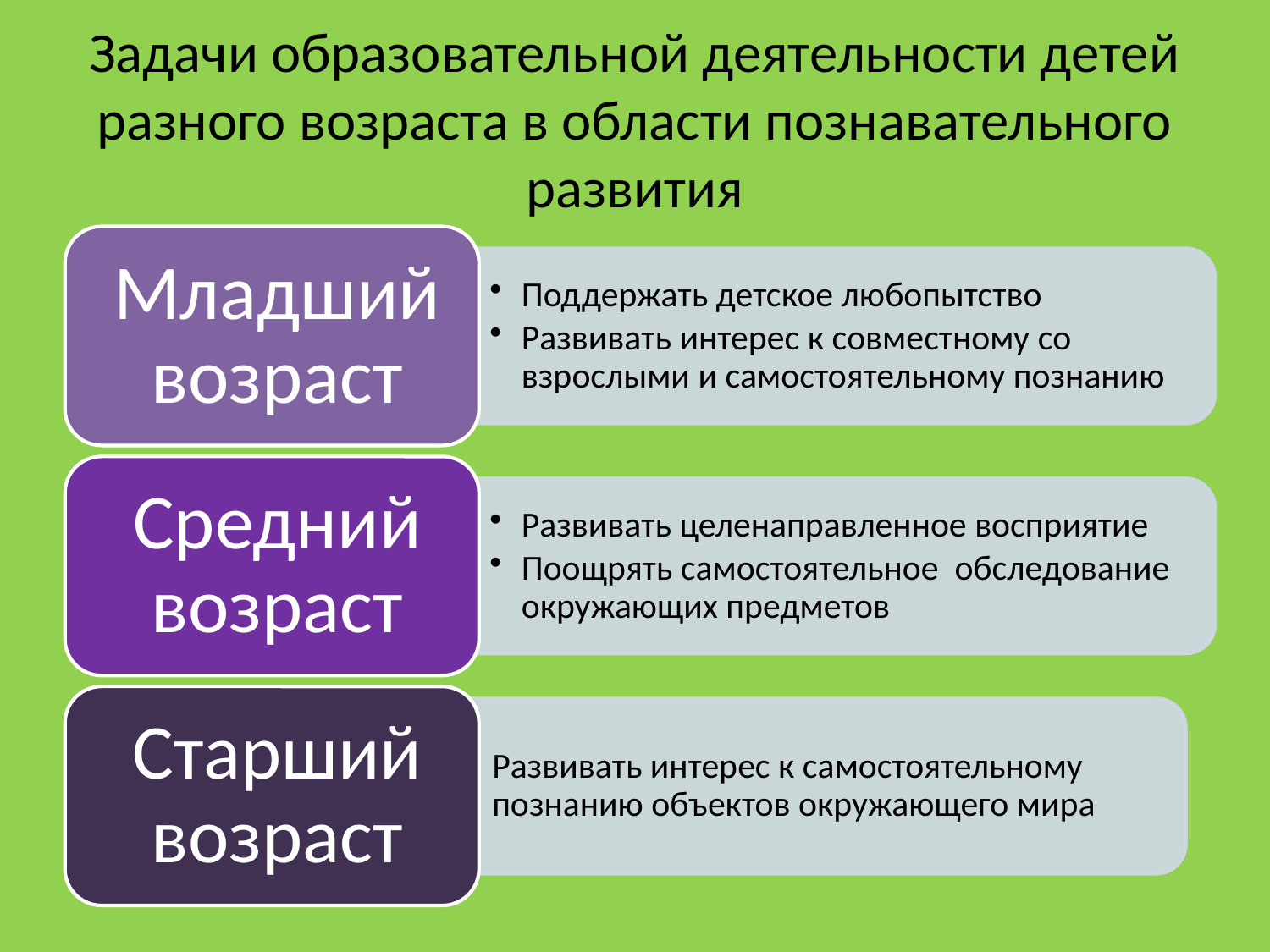

# Задачи образовательной деятельности детей разного возраста в области познавательного развития
Поддержать детское любопытство
Развивать интерес к совместному со взрослыми и самостоятельному познанию
Младший возраст
Развивать целенаправленное восприятие
Поощрять самостоятельное  обследование окружающих предметов
Средний возраст
Развивать интерес к самостоятельному познанию объектов окружающего мира
Старший возраст